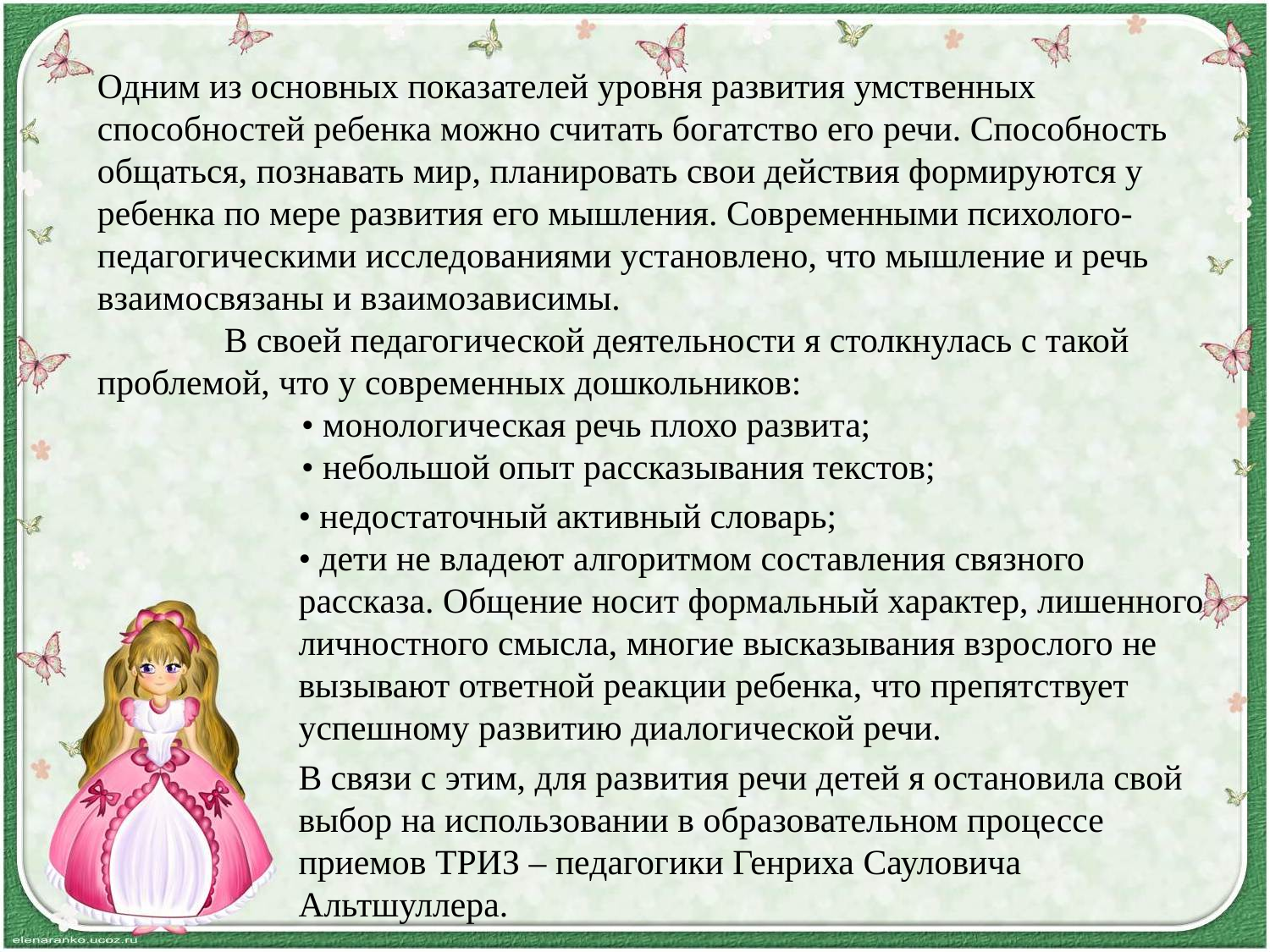

# Одним из основных показателей уровня развития умственных способностей ребенка можно считать богатство его речи. Способность общаться, познавать мир, планировать свои действия формируются у ребенка по мере развития его мышления. Современными психолого-педагогическими исследованиями установлено, что мышление и речь взаимосвязаны и взаимозависимы. В своей педагогической деятельности я столкнулась с такой        проблемой, что у современных дошкольников: • монологическая речь плохо развита; • небольшой опыт рассказывания текстов;
• недостаточный активный словарь;
• дети не владеют алгоритмом составления связного рассказа. Общение носит формальный характер, лишенного личностного смысла, многие высказывания взрослого не вызывают ответной реакции ребенка, что препятствует успешному развитию диалогической речи.
В связи с этим, для развития речи детей я остановила свой выбор на использовании в образовательном процессе приемов ТРИЗ – педагогики Генриха Сауловича Альтшуллера.